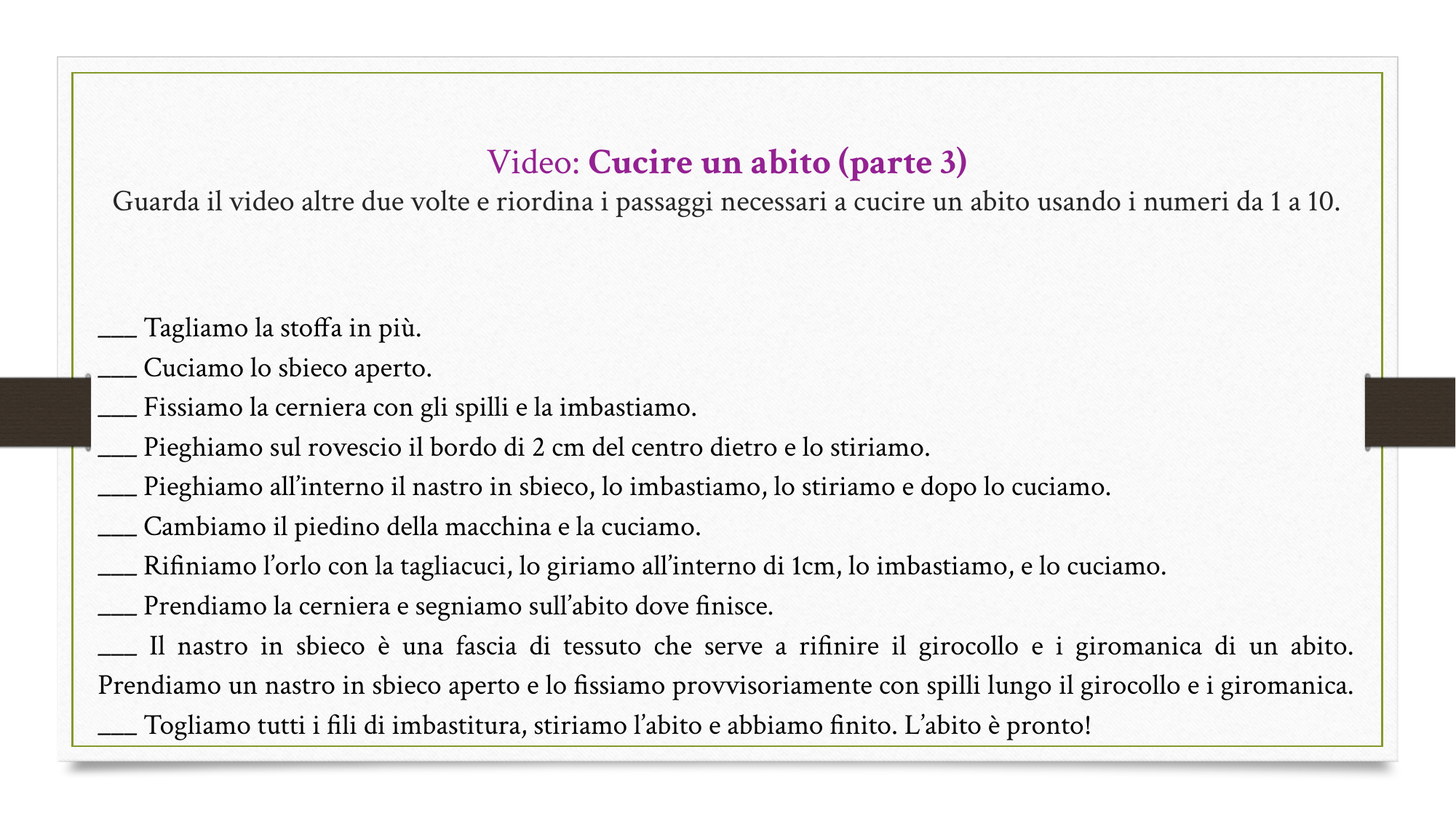

# Video: Cucire un abito (parte 3) Guarda il video altre due volte e riordina i passaggi necessari a cucire un abito usando i numeri da 1 a 10.
___ Tagliamo la stoffa in più.
___ Cuciamo lo sbieco aperto.
___ Fissiamo la cerniera con gli spilli e la imbastiamo.
___ Pieghiamo sul rovescio il bordo di 2 cm del centro dietro e lo stiriamo.
___ Pieghiamo all’interno il nastro in sbieco, lo imbastiamo, lo stiriamo e dopo lo cuciamo.
___ Cambiamo il piedino della macchina e la cuciamo.
___ Rifiniamo l’orlo con la tagliacuci, lo giriamo all’interno di 1cm, lo imbastiamo, e lo cuciamo.
___ Prendiamo la cerniera e segniamo sull’abito dove finisce.
___ Il nastro in sbieco è una fascia di tessuto che serve a rifinire il girocollo e i giromanica di un abito. Prendiamo un nastro in sbieco aperto e lo fissiamo provvisoriamente con spilli lungo il girocollo e i giromanica.
___ Togliamo tutti i fili di imbastitura, stiriamo l’abito e abbiamo finito. L’abito è pronto!